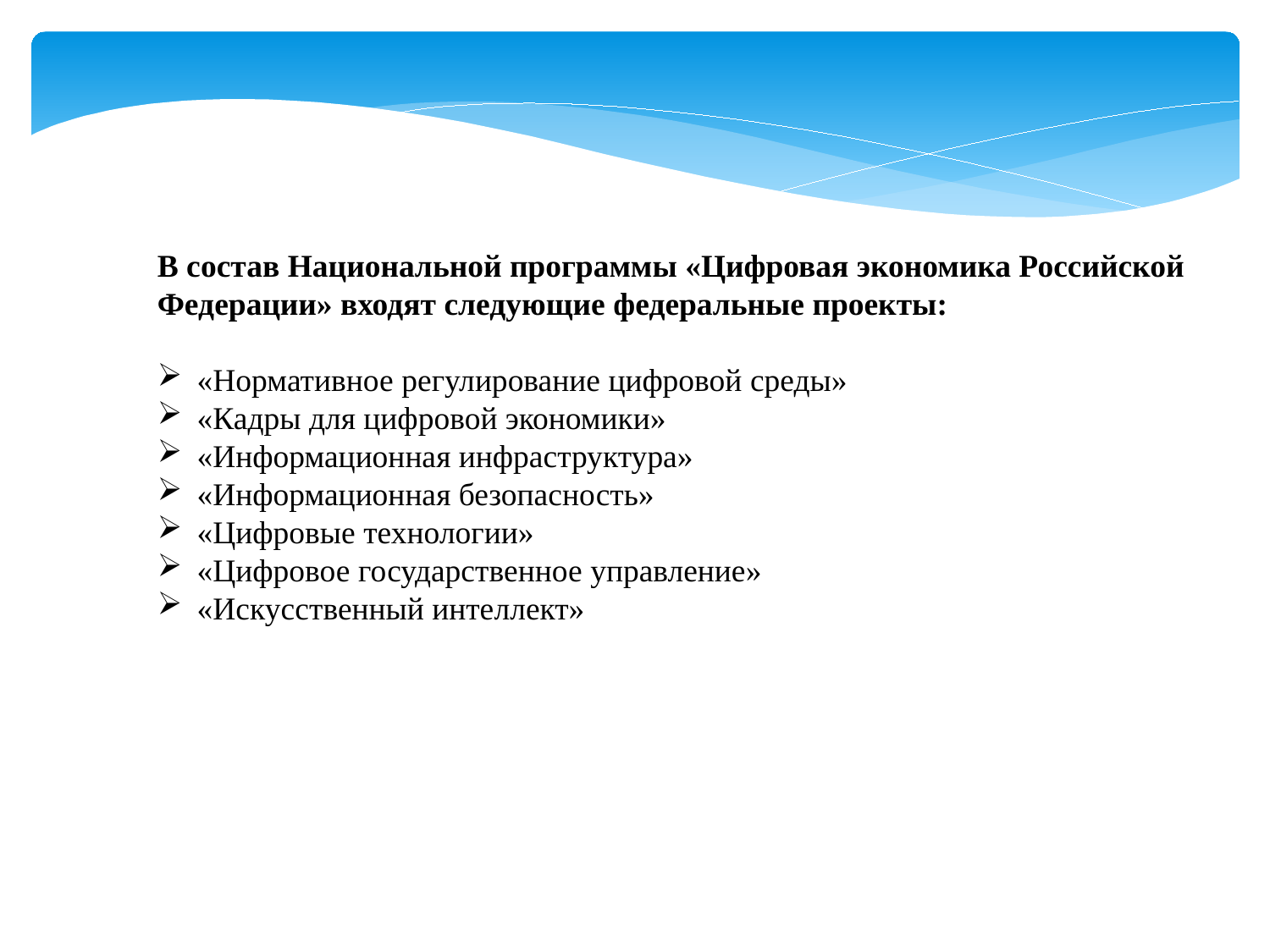

В состав Национальной программы «Цифровая экономика Российской Федерации» входят следующие федеральные проекты:

«Нормативное регулирование цифровой среды»
«Кадры для цифровой экономики»
«Информационная инфраструктура»
«Информационная безопасность»
«Цифровые технологии»
«Цифровое государственное управление»
«Искусственный интеллект»